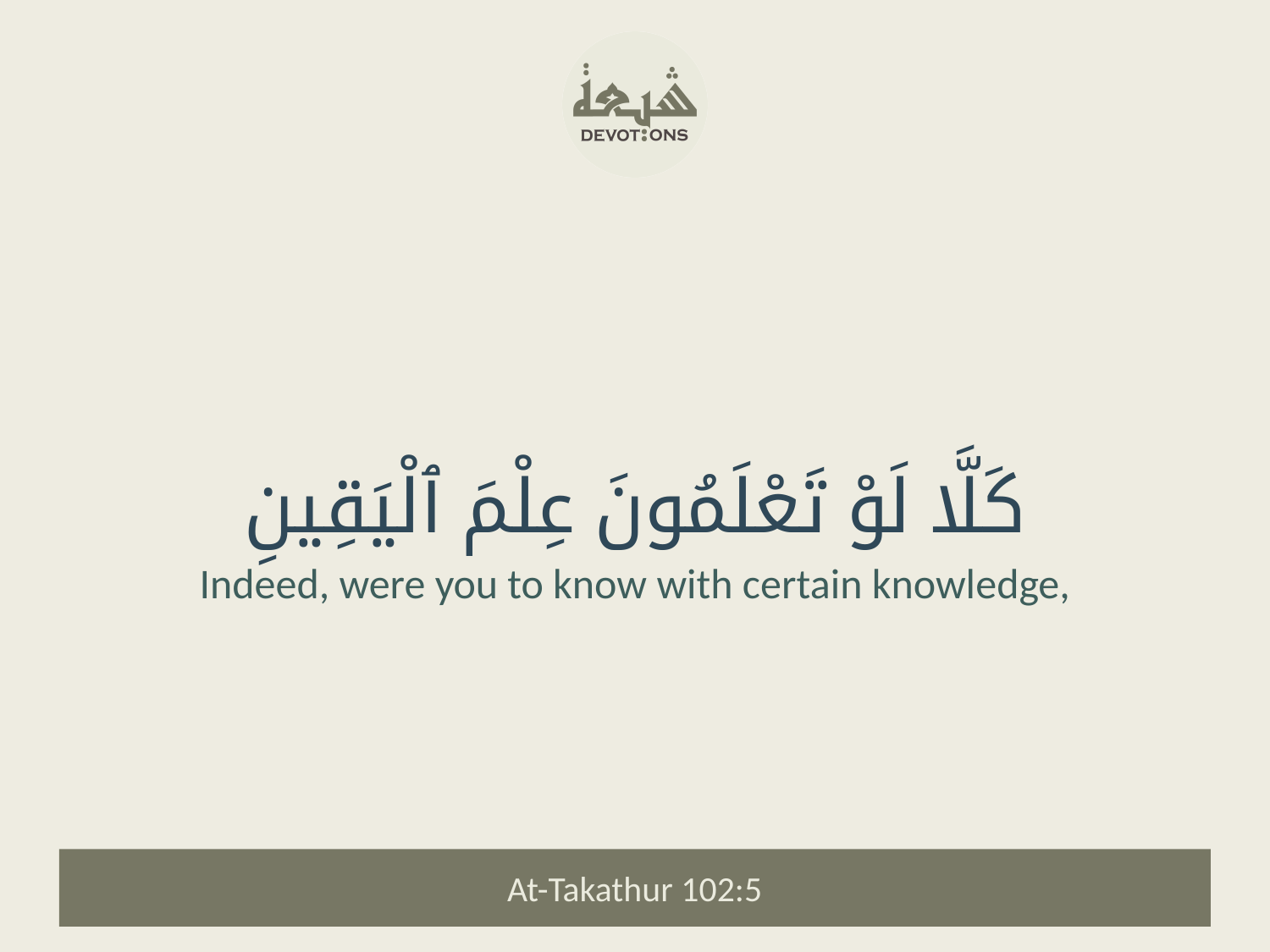

كَلَّا لَوْ تَعْلَمُونَ عِلْمَ ٱلْيَقِينِ
Indeed, were you to know with certain knowledge,
At-Takathur 102:5